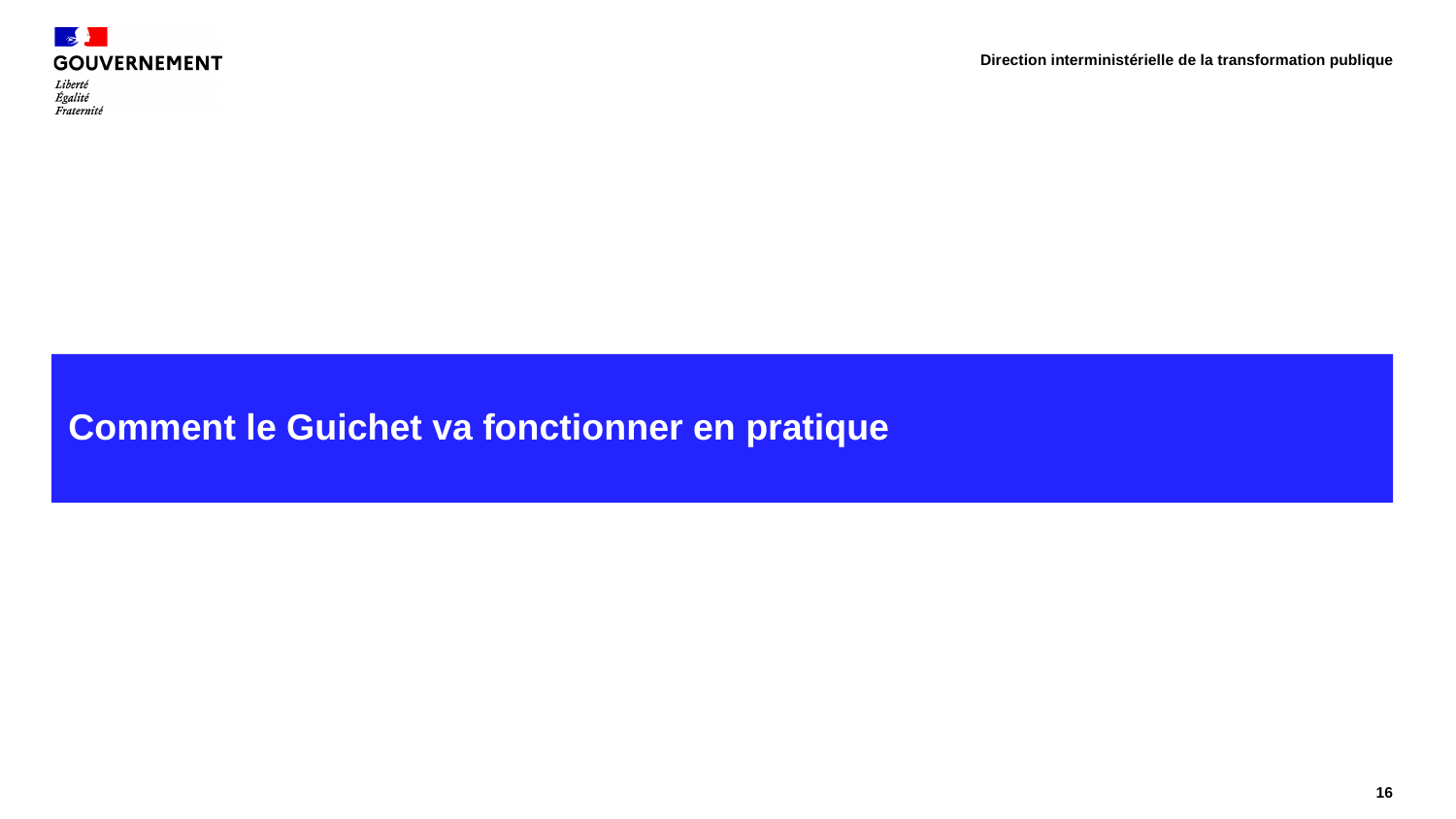

Direction interministérielle de la transformation publique
# Comment le Guichet va fonctionner en pratique
16